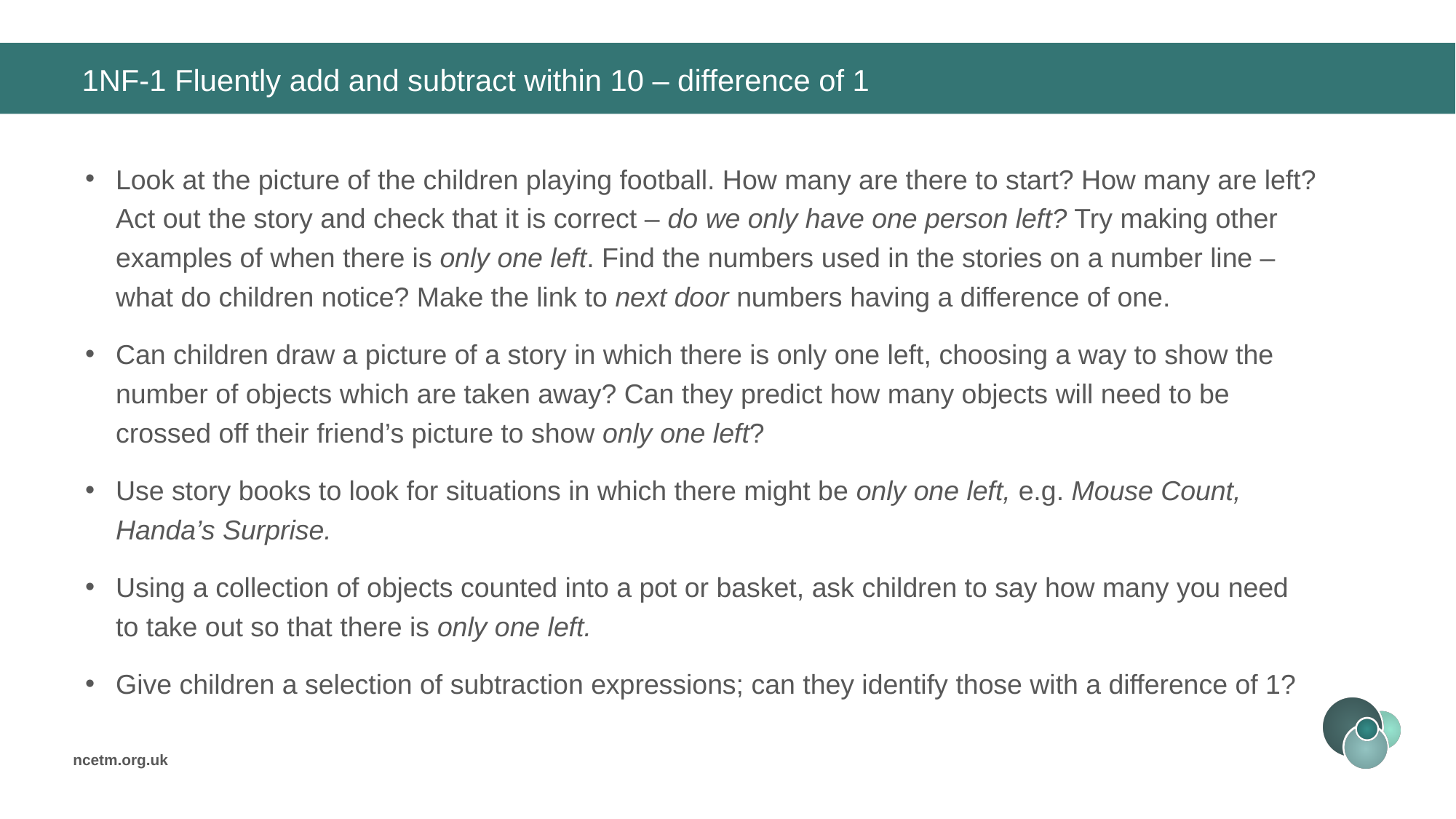

# 1NF-1 Fluently add and subtract within 10 – difference of 1
Look at the picture of the children playing football. How many are there to start? How many are left? Act out the story and check that it is correct – do we only have one person left? Try making other examples of when there is only one left. Find the numbers used in the stories on a number line – what do children notice? Make the link to next door numbers having a difference of one.
Can children draw a picture of a story in which there is only one left, choosing a way to show the number of objects which are taken away? Can they predict how many objects will need to be crossed off their friend’s picture to show only one left?
Use story books to look for situations in which there might be only one left, e.g. Mouse Count, Handa’s Surprise.
Using a collection of objects counted into a pot or basket, ask children to say how many you need to take out so that there is only one left.
Give children a selection of subtraction expressions; can they identify those with a difference of 1?